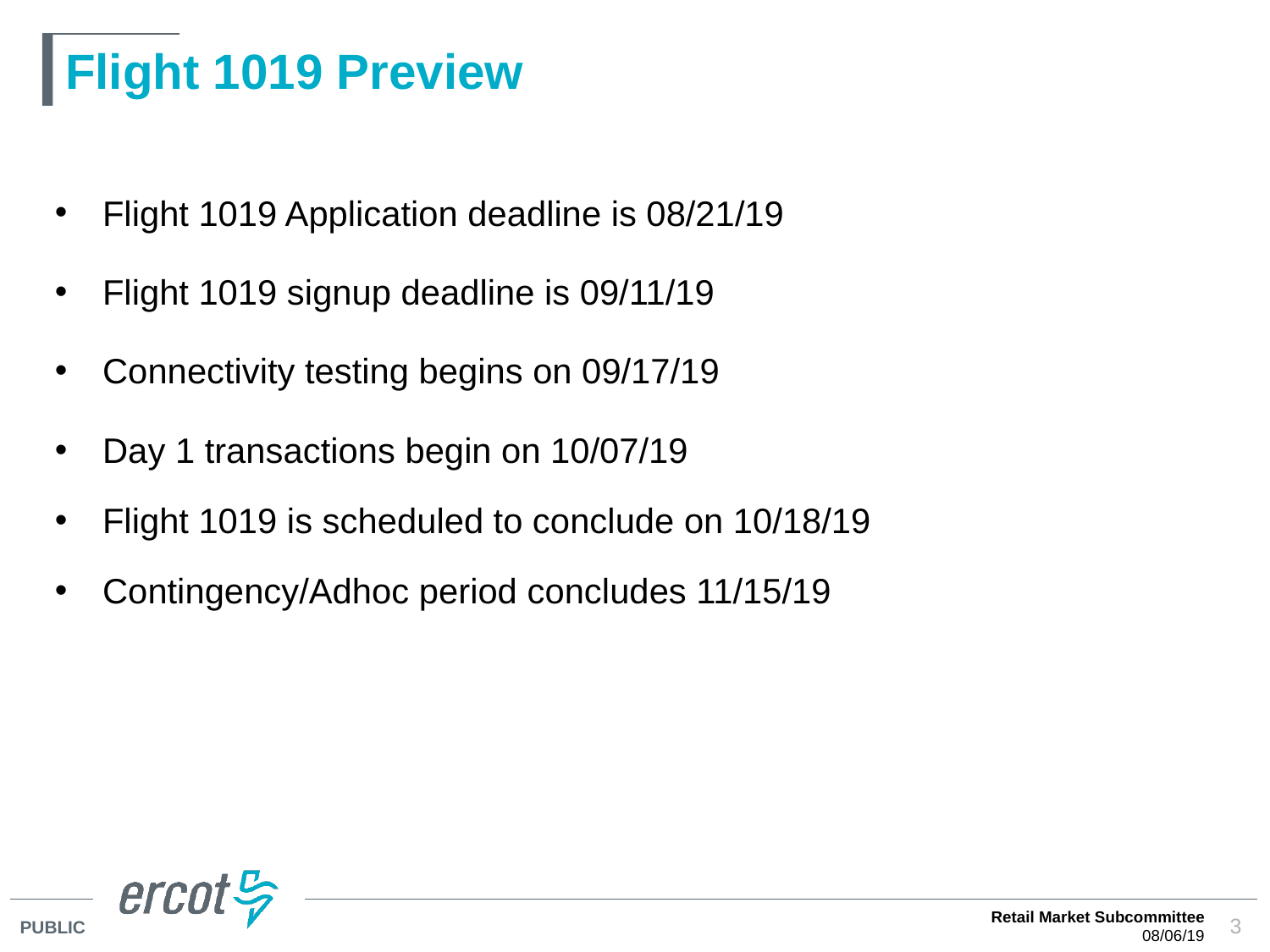

# Flight 1019 Preview

Flight 1019 Application deadline is 08/21/19
Flight 1019 signup deadline is 09/11/19
Connectivity testing begins on 09/17/19
Day 1 transactions begin on 10/07/19
Flight 1019 is scheduled to conclude on 10/18/19
Contingency/Adhoc period concludes 11/15/19
Retail Market Subcommittee
08/06/19
3